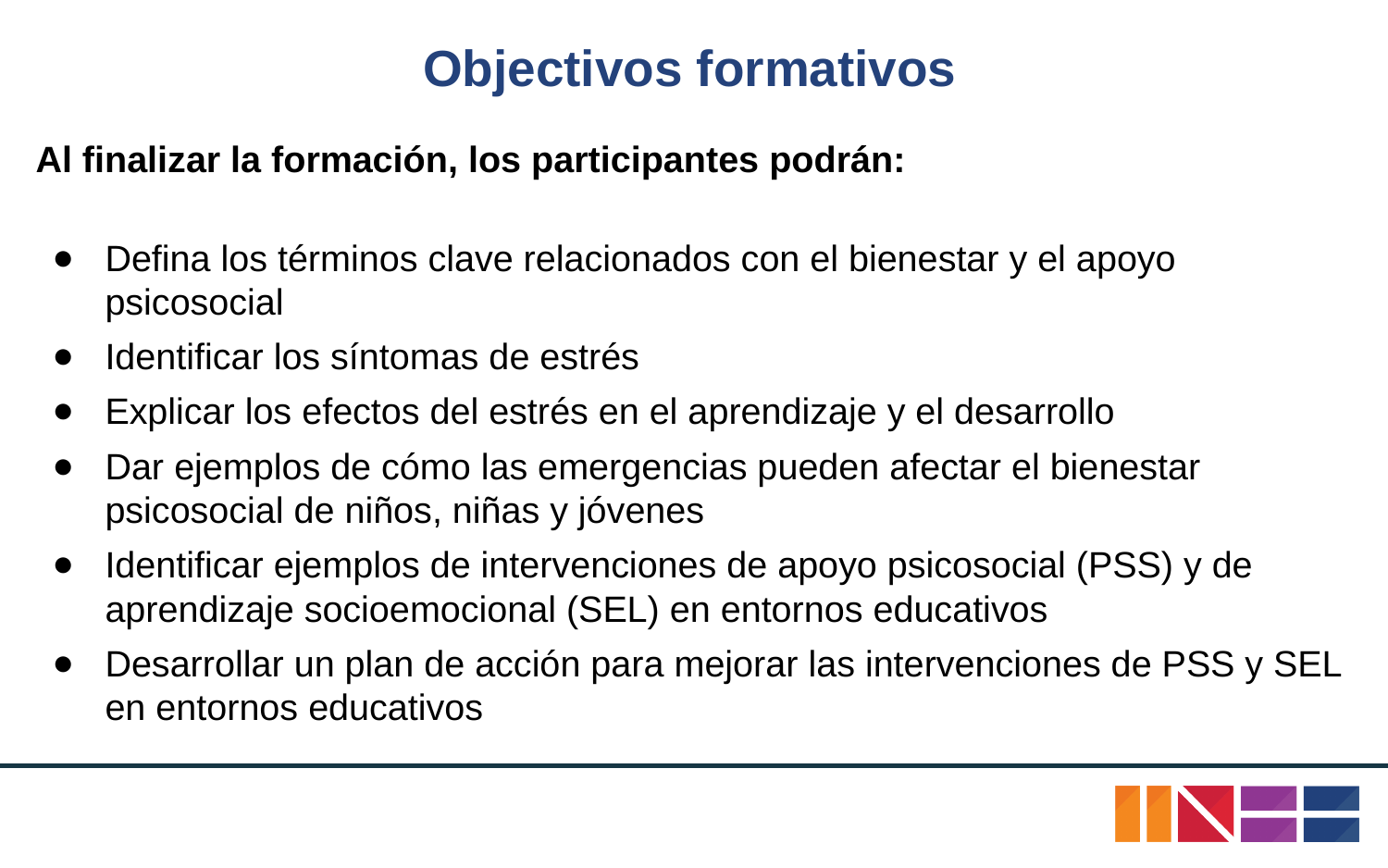

# Objectivos formativos
Al finalizar la formación, los participantes podrán:

Defina los términos clave relacionados con el bienestar y el apoyo psicosocial
Identificar los síntomas de estrés
Explicar los efectos del estrés en el aprendizaje y el desarrollo
Dar ejemplos de cómo las emergencias pueden afectar el bienestar psicosocial de niños, niñas y jóvenes
Identificar ejemplos de intervenciones de apoyo psicosocial (PSS) y de aprendizaje socioemocional (SEL) en entornos educativos
Desarrollar un plan de acción para mejorar las intervenciones de PSS y SEL en entornos educativos